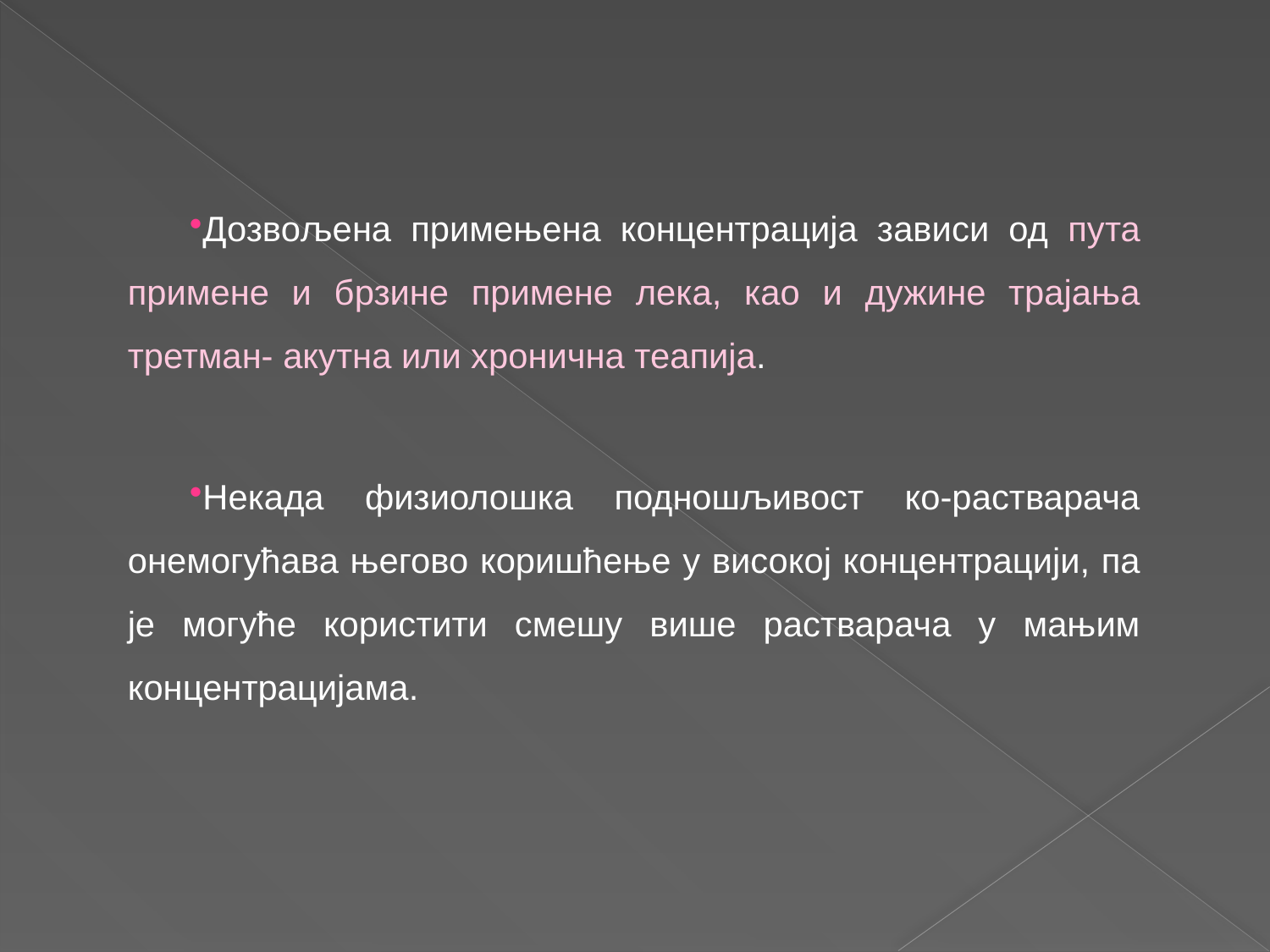

Дозвољена примењена концентрација зависи од пута примене и брзине примене лека, као и дужине трајања третман- акутна или хронична теапија.

Некада физиолошка подношљивост ко-растварача онемогућава његово коришћење у високој концентрацији, па је могуће користити смешу више растварача у мањим концентрацијама.